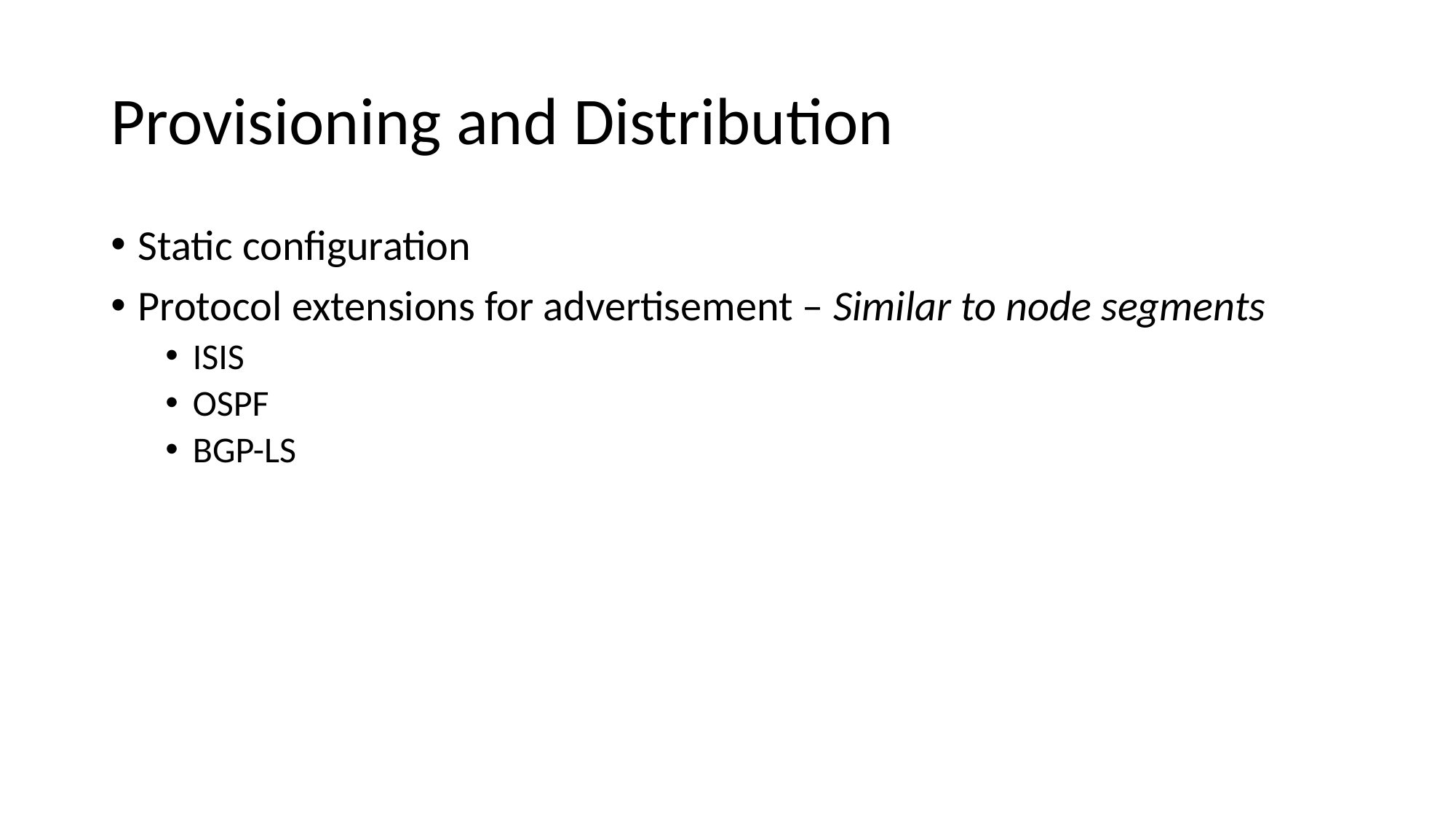

# Provisioning and Distribution
Static configuration
Protocol extensions for advertisement – Similar to node segments
ISIS
OSPF
BGP-LS